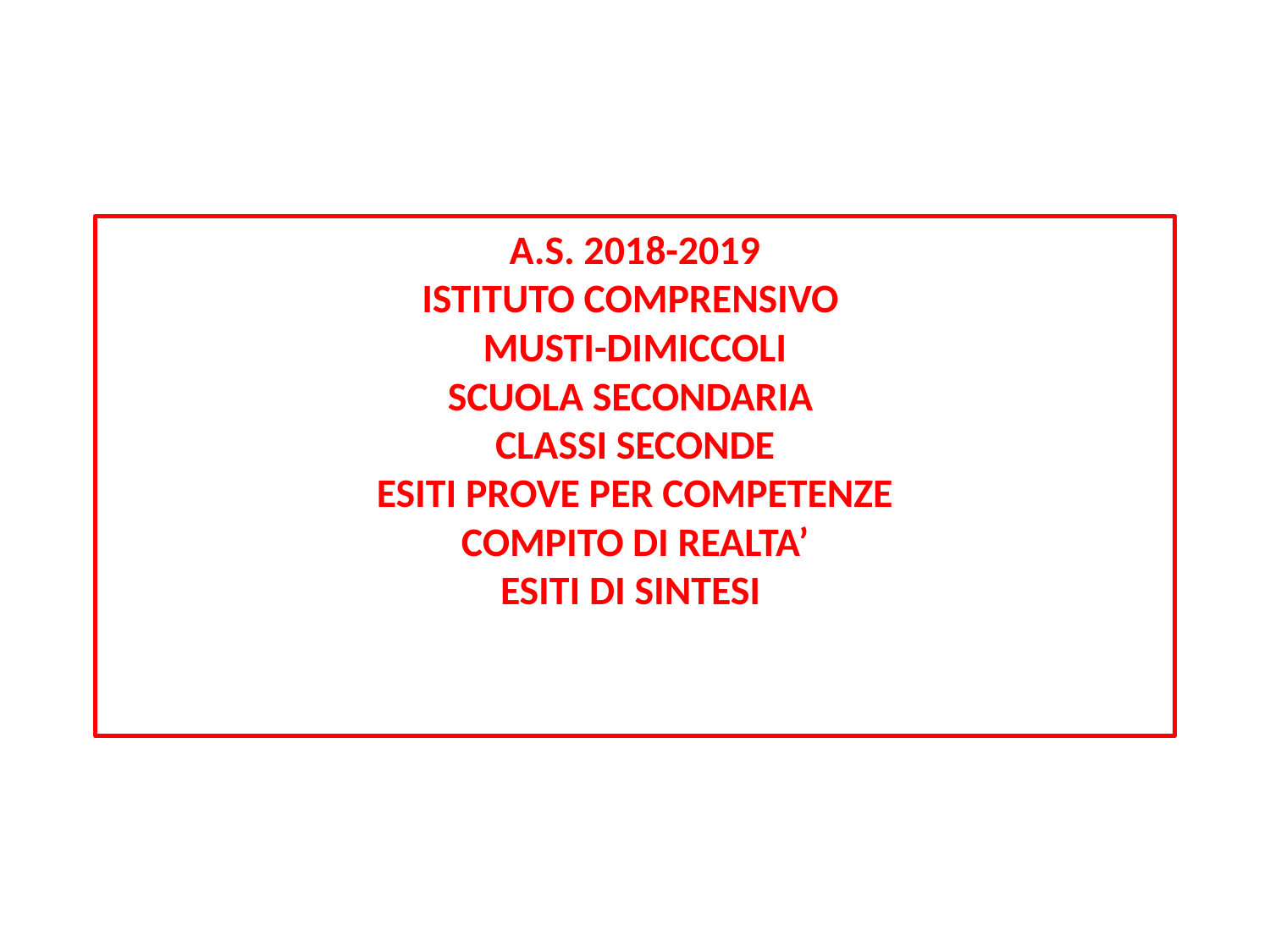

A.S. 2018-2019
ISTITUTO COMPRENSIVO
MUSTI-DIMICCOLI
SCUOLA SECONDARIA
CLASSI SECONDE
ESITI PROVE PER COMPETENZE
COMPITO DI REALTA’
ESITI DI SINTESI